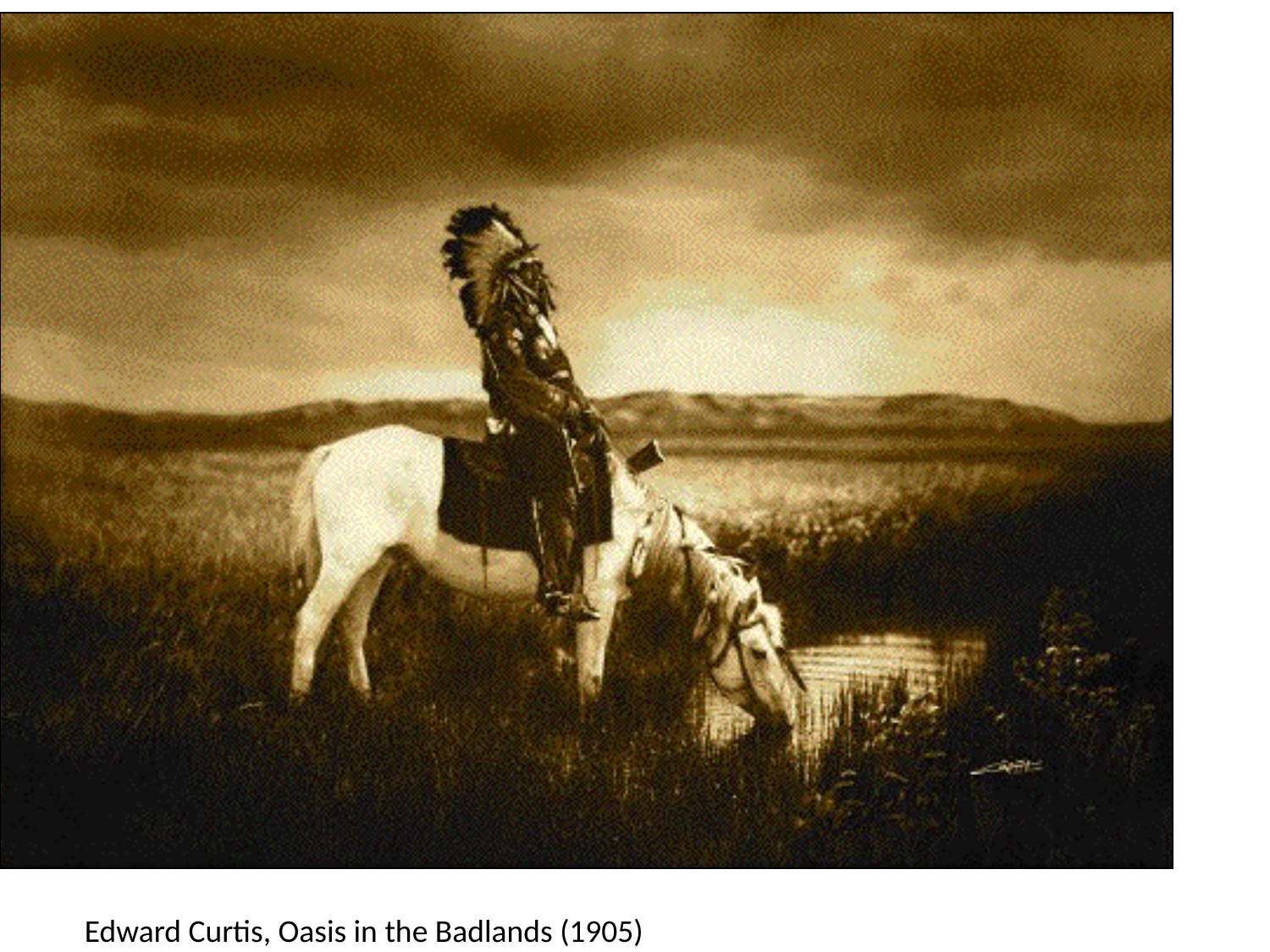

#
Edward Curtis, Oasis in the Badlands (1905)